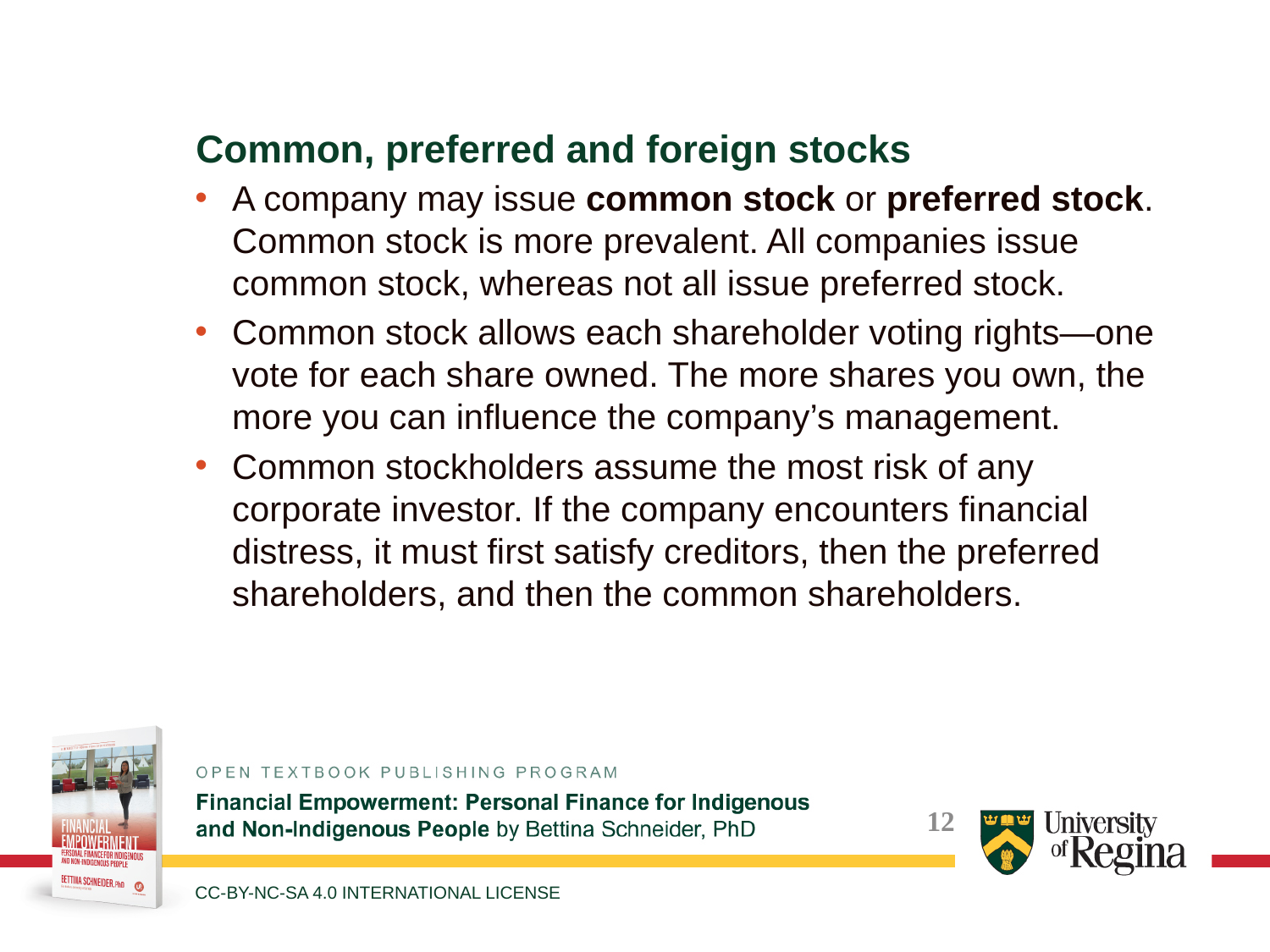

Common, preferred and foreign stocks
A company may issue common stock or preferred stock. Common stock is more prevalent. All companies issue common stock, whereas not all issue preferred stock.
Common stock allows each shareholder voting rights—one vote for each share owned. The more shares you own, the more you can influence the company’s management.
Common stockholders assume the most risk of any corporate investor. If the company encounters financial distress, it must first satisfy creditors, then the preferred shareholders, and then the common shareholders.
CC-BY-NC-SA 4.0 INTERNATIONAL LICENSE